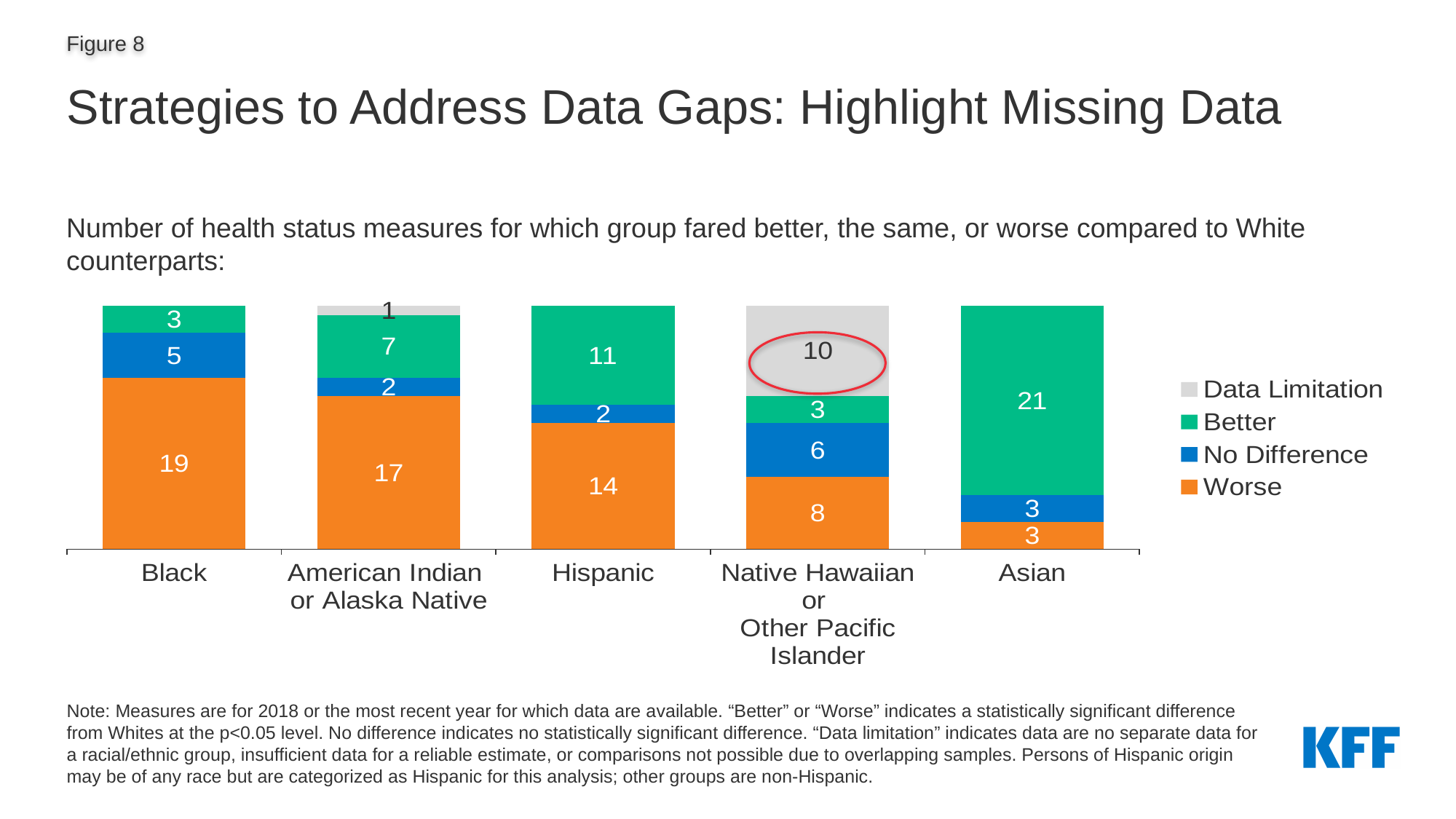

# Strategies to Address Data Gaps: Highlight Missing Data
Number of health status measures for which group fared better, the same, or worse compared to White counterparts:

### Chart

| Category | Worse | No Difference | Better | Data Limitation |
|---|---|---|---|---|
| Black | 19.0 | 5.0 | 3.0 | 0.0 |
| American Indian
or Alaska Native | 17.0 | 2.0 | 7.0 | 1.0 |
| Hispanic | 14.0 | 2.0 | 11.0 | 0.0 |
| Native Hawaiian or
Other Pacific Islander | 8.0 | 6.0 | 3.0 | 10.0 |
| Asian | 3.0 | 3.0 | 21.0 | 0.0 |
Note: Measures are for 2018 or the most recent year for which data are available. “Better” or “Worse” indicates a statistically significant difference from Whites at the p<0.05 level. No difference indicates no statistically significant difference. “Data limitation” indicates data are no separate data for a racial/ethnic group, insufficient data for a reliable estimate, or comparisons not possible due to overlapping samples. Persons of Hispanic origin may be of any race but are categorized as Hispanic for this analysis; other groups are non-Hispanic.